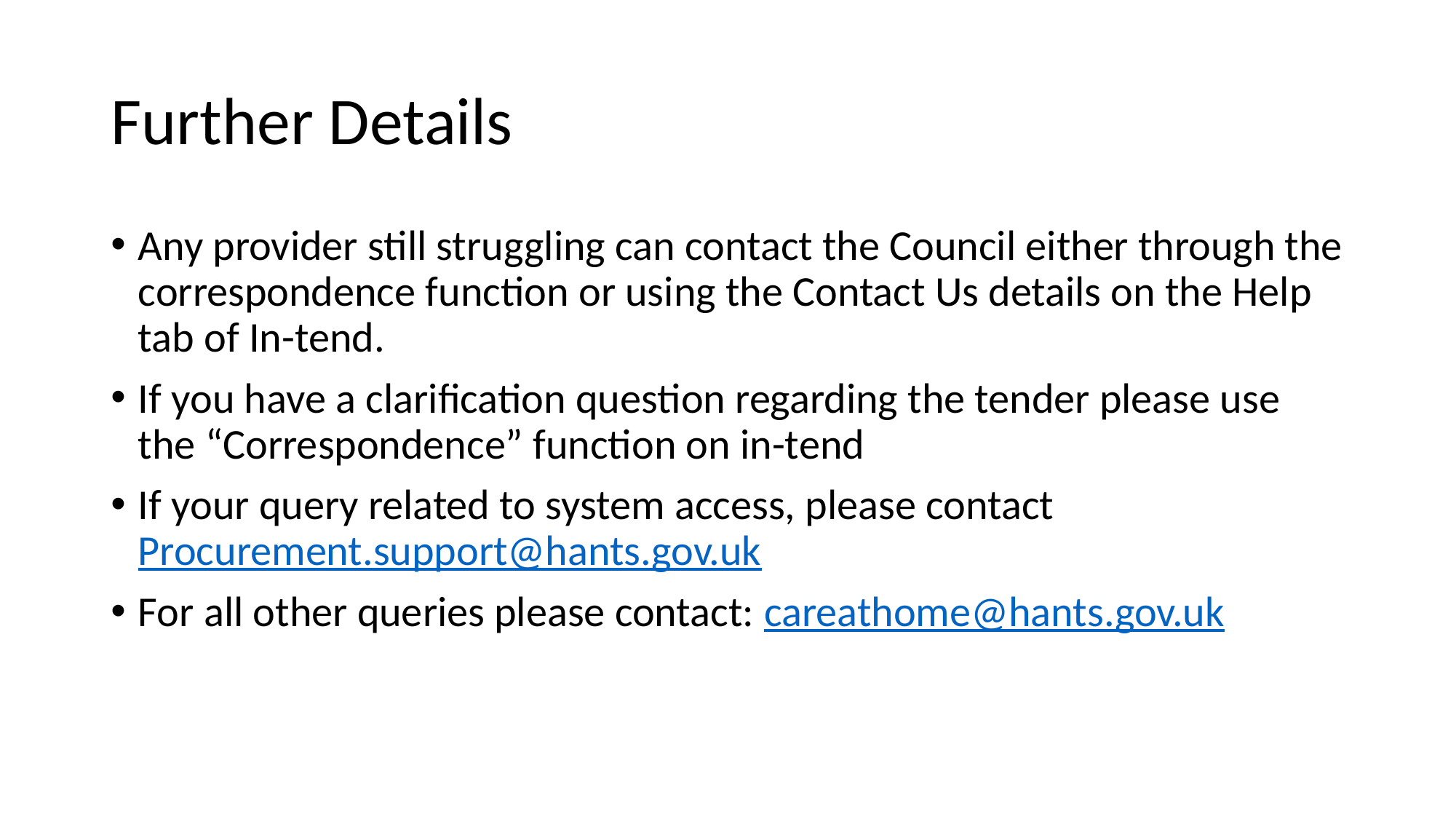

# Further Details
Any provider still struggling can contact the Council either through the correspondence function or using the Contact Us details on the Help tab of In-tend.
If you have a clarification question regarding the tender please use the “Correspondence” function on in-tend
If your query related to system access, please contact Procurement.support@hants.gov.uk
For all other queries please contact: careathome@hants.gov.uk